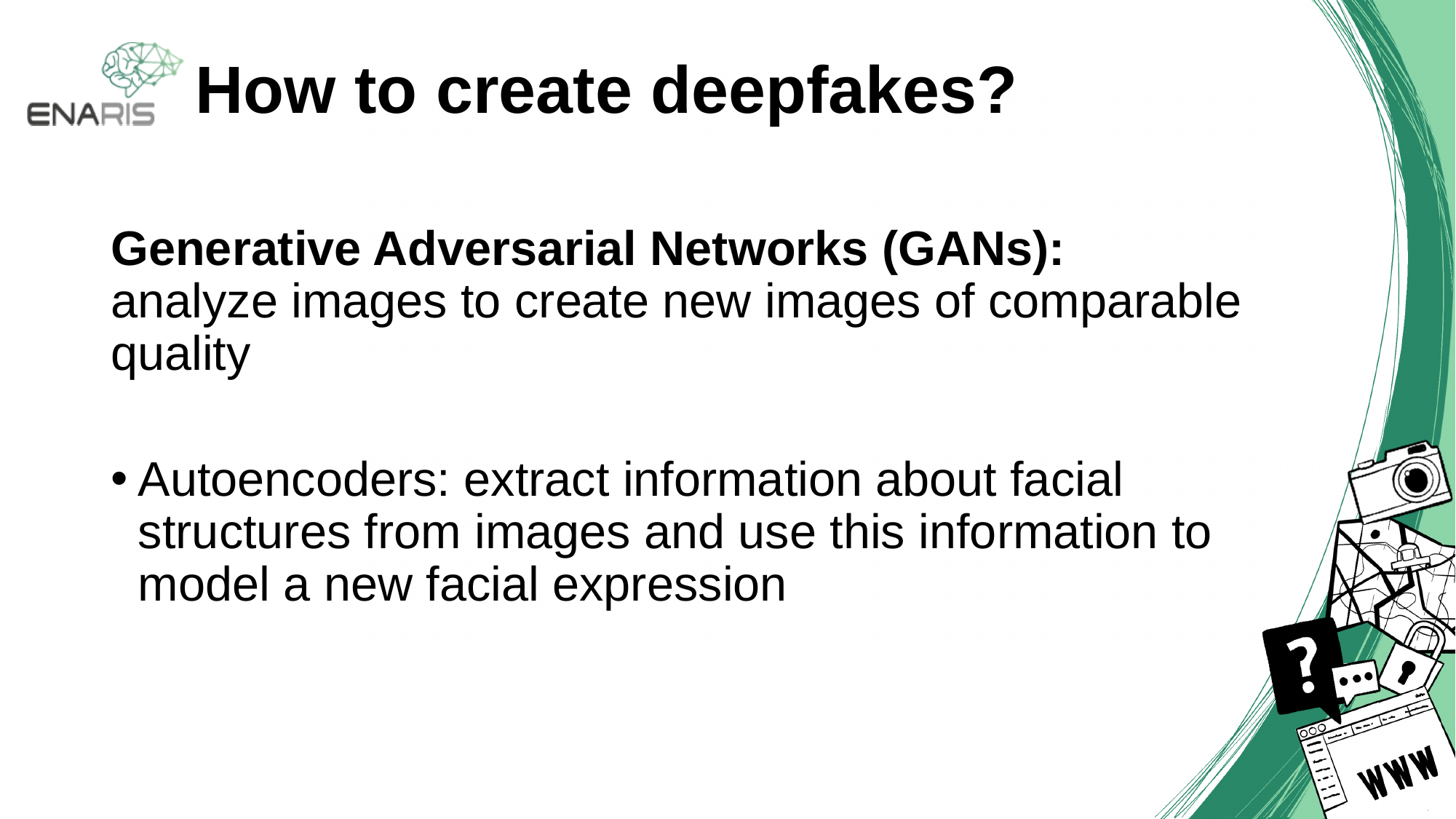

# How to create deepfakes?

Generative Adversarial Networks (GANs): analyze images to create new images of comparable quality
Autoencoders: extract information about facial structures from images and use this information to model a new facial expression